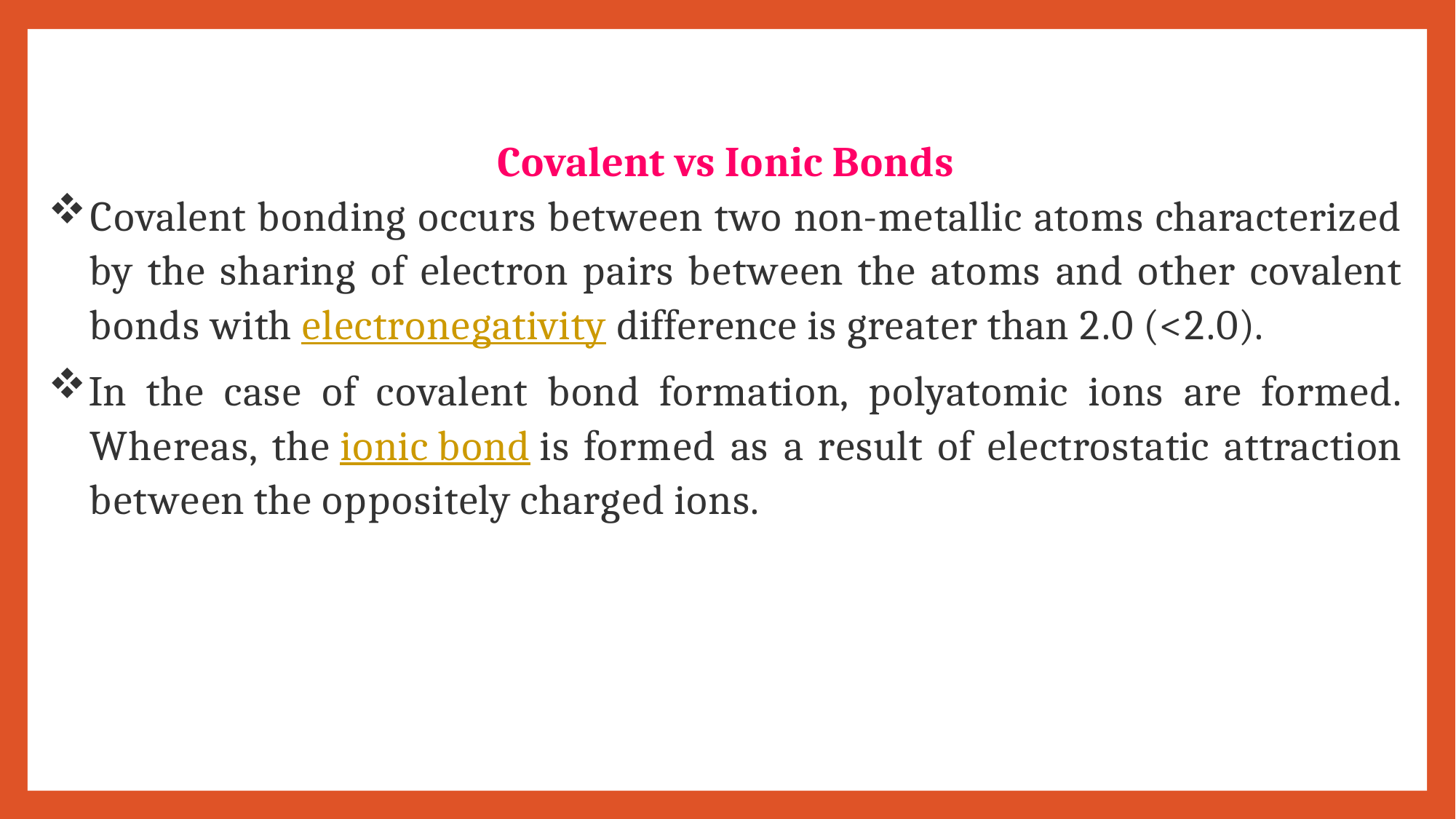

Covalent vs Ionic Bonds
Covalent bonding occurs between two non-metallic atoms characterized by the sharing of electron pairs between the atoms and other covalent bonds with electronegativity difference is greater than 2.0 (<2.0).
In the case of covalent bond formation, polyatomic ions are formed. Whereas, the ionic bond is formed as a result of electrostatic attraction between the oppositely charged ions.